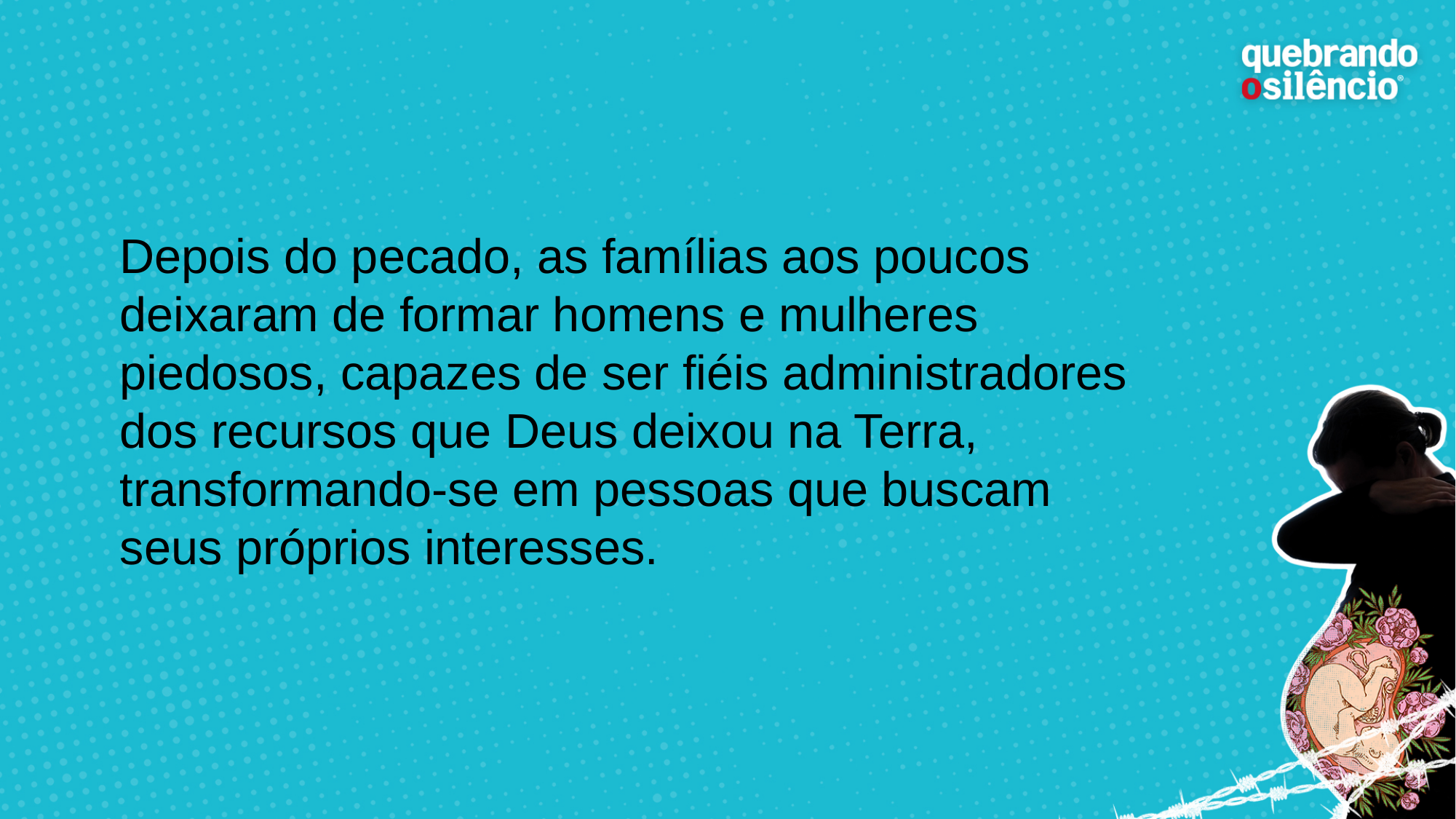

Depois do pecado, as famílias aos poucos deixaram de formar homens e mulheres piedosos, capazes de ser fiéis administradores dos recursos que Deus deixou na Terra, transformando-se em pessoas que buscam seus próprios interesses.